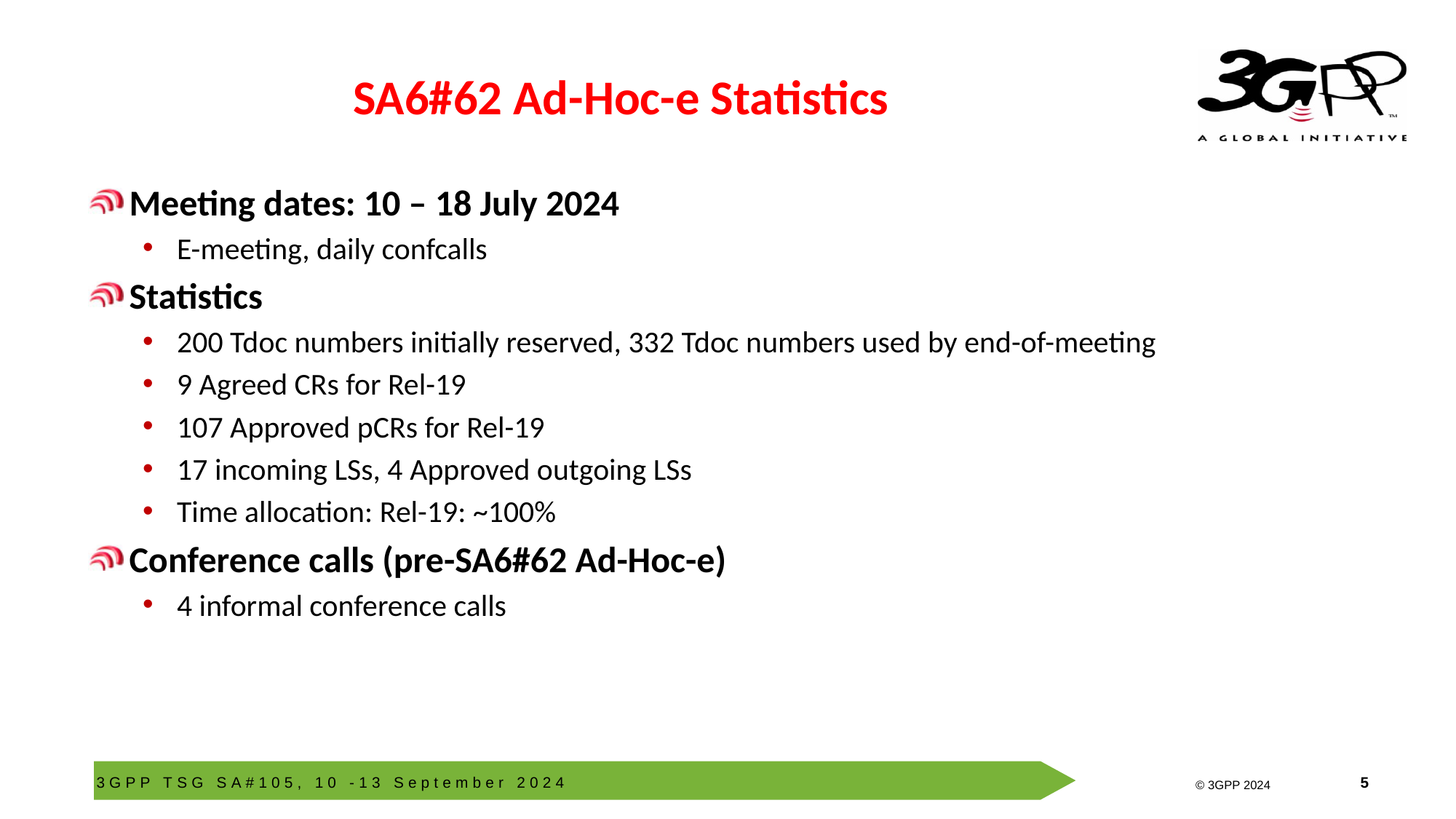

# SA6#62 Ad-Hoc-e Statistics
Meeting dates: 10 – 18 July 2024
E-meeting, daily confcalls
Statistics
200 Tdoc numbers initially reserved, 332 Tdoc numbers used by end-of-meeting
9 Agreed CRs for Rel-19
107 Approved pCRs for Rel-19
17 incoming LSs, 4 Approved outgoing LSs
Time allocation: Rel-19: ~100%
Conference calls (pre-SA6#62 Ad-Hoc-e)
4 informal conference calls